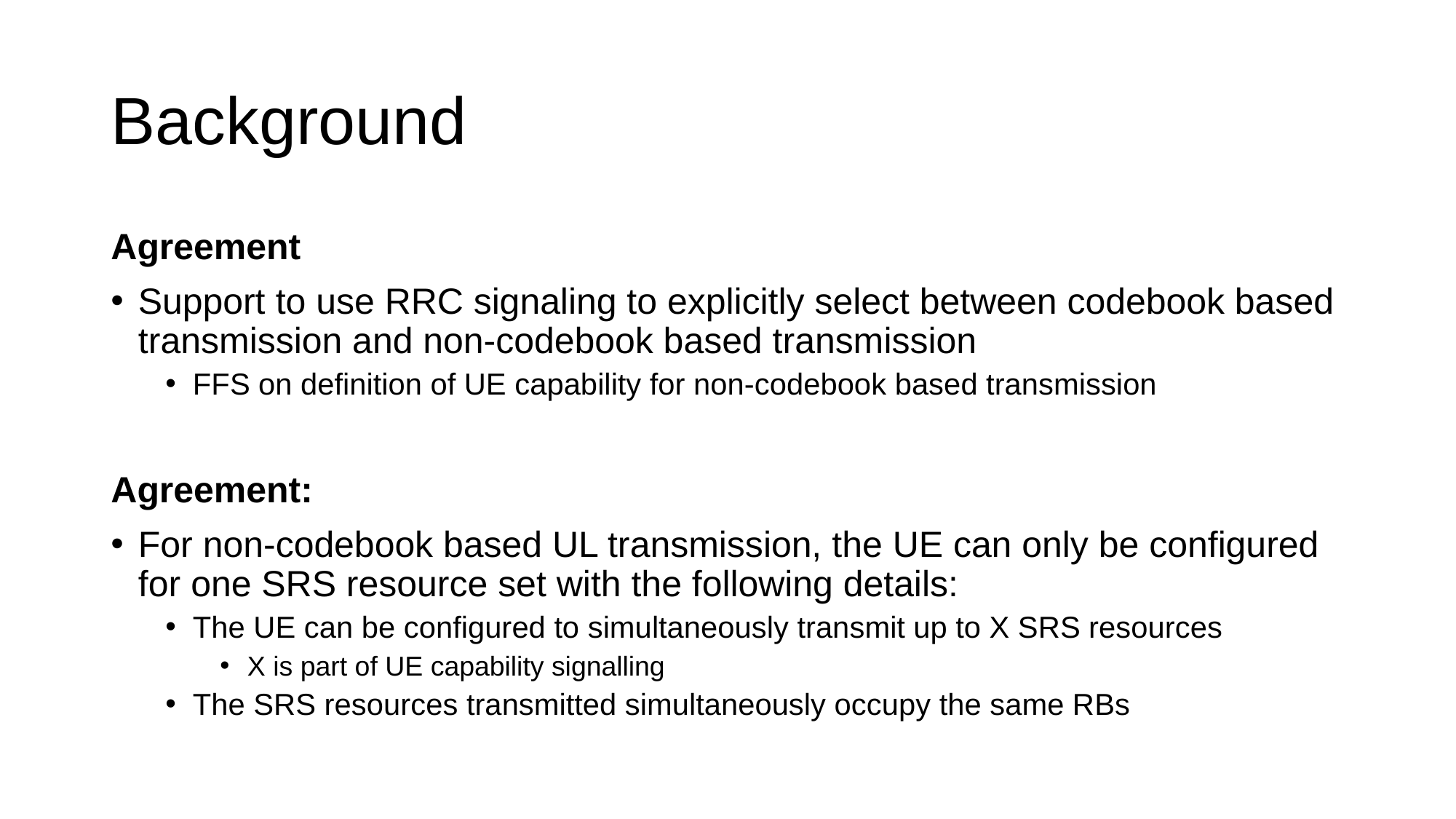

# Background

Agreement
Support to use RRC signaling to explicitly select between codebook based transmission and non-codebook based transmission
FFS on definition of UE capability for non-codebook based transmission

Agreement:
For non-codebook based UL transmission, the UE can only be configured for one SRS resource set with the following details:
The UE can be configured to simultaneously transmit up to X SRS resources
X is part of UE capability signalling
The SRS resources transmitted simultaneously occupy the same RBs